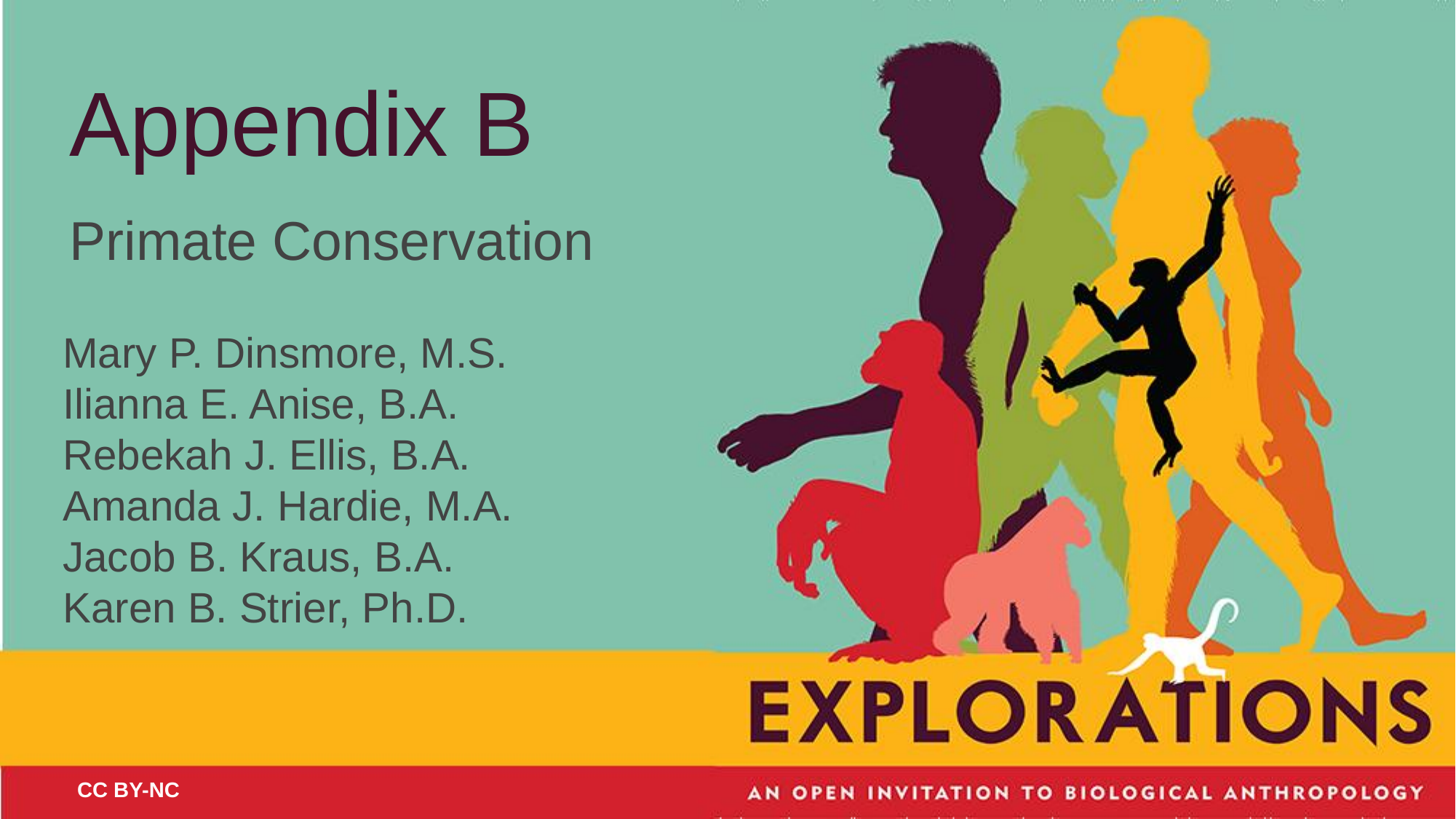

Appendix B
Primate Conservation
Mary P. Dinsmore, M.S.
Ilianna E. Anise, B.A.
Rebekah J. Ellis, B.A.
Amanda J. Hardie, M.A.
Jacob B. Kraus, B.A.
Karen B. Strier, Ph.D.
CC BY-NC